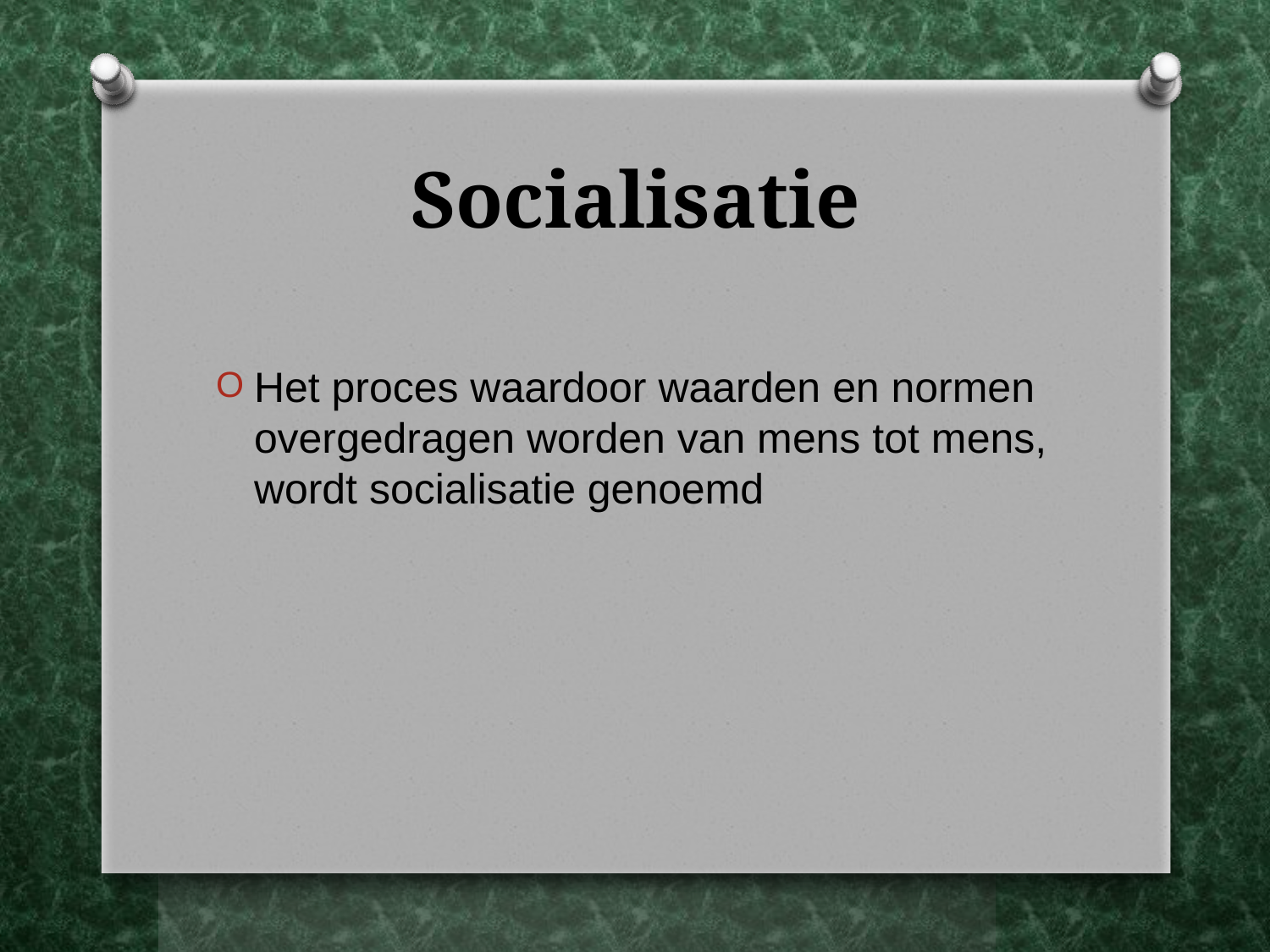

# Socialisatie

Het proces waardoor waarden en normen overgedragen worden van mens tot mens, wordt socialisatie genoemd